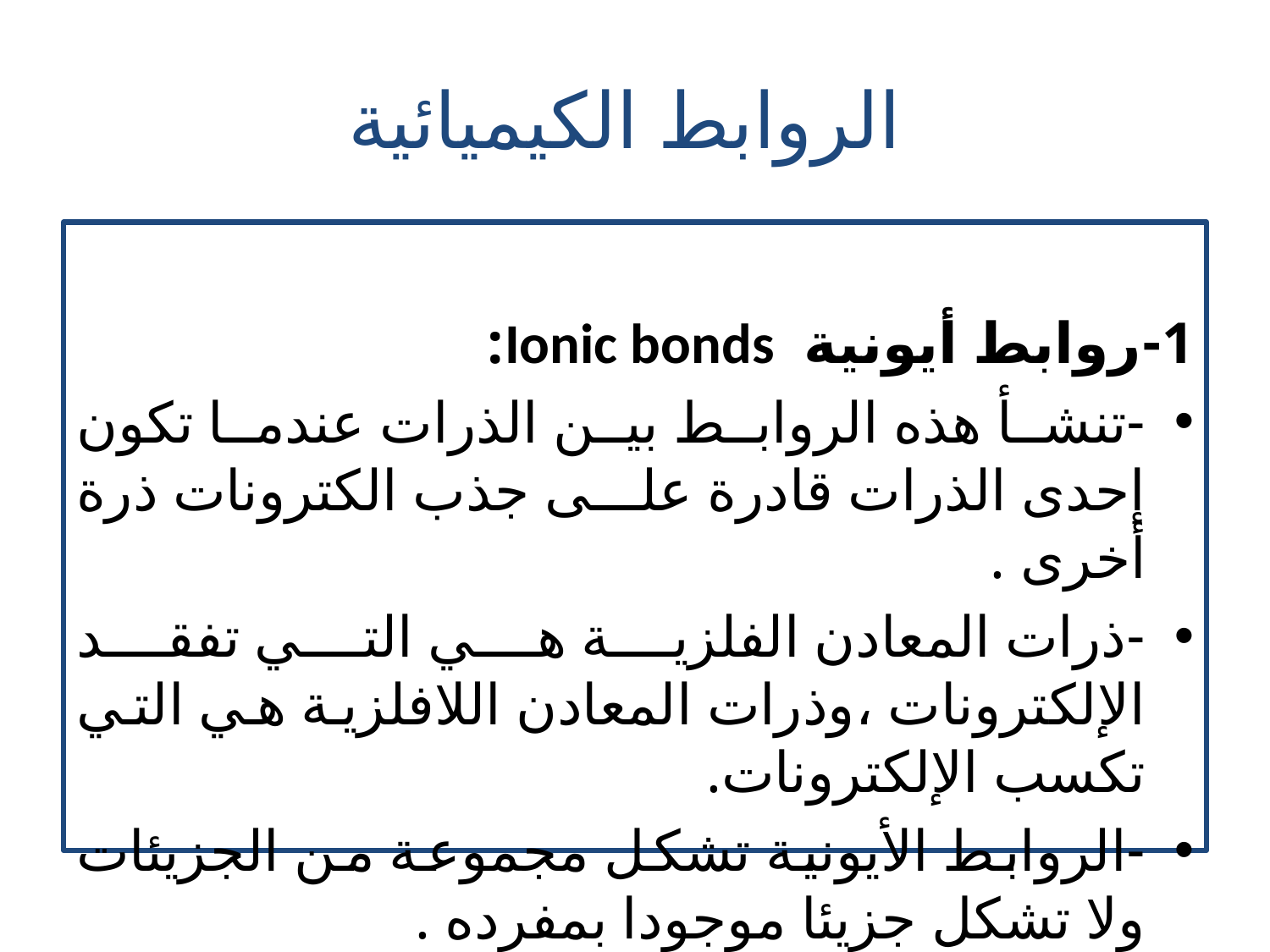

# الروابط الكيميائية

1-روابط أيونية  Ionic bonds:
-تنشأ هذه الروابط بين الذرات عندما تكون إحدى الذرات قادرة على جذب الكترونات ذرة أخرى .
-ذرات المعادن الفلزية هي التي تفقد الإلكترونات ،وذرات المعادن اللافلزية هي التي تكسب الإلكترونات.
-الروابط الأيونية تشكل مجموعة من الجزيئات ولا تشكل جزيئا موجودا بمفرده .